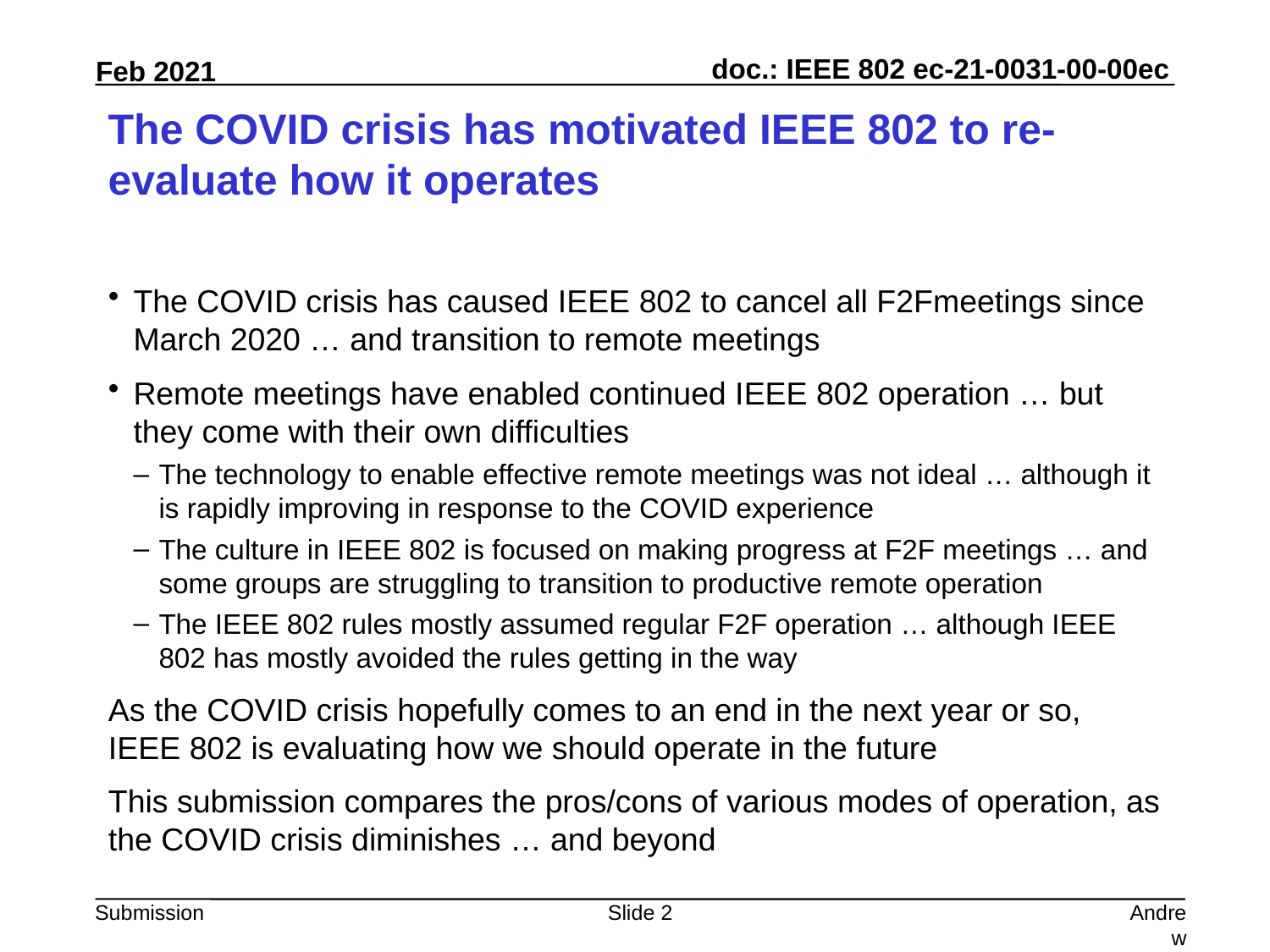

# The COVID crisis has motivated IEEE 802 to re-evaluate how it operates
The COVID crisis has caused IEEE 802 to cancel all F2Fmeetings since March 2020 … and transition to remote meetings
Remote meetings have enabled continued IEEE 802 operation … but they come with their own difficulties
The technology to enable effective remote meetings was not ideal … although it is rapidly improving in response to the COVID experience
The culture in IEEE 802 is focused on making progress at F2F meetings … and some groups are struggling to transition to productive remote operation
The IEEE 802 rules mostly assumed regular F2F operation … although IEEE 802 has mostly avoided the rules getting in the way
As the COVID crisis hopefully comes to an end in the next year or so, IEEE 802 is evaluating how we should operate in the future
This submission compares the pros/cons of various modes of operation, as the COVID crisis diminishes … and beyond
Slide 2
Andrew Myles, Cisco